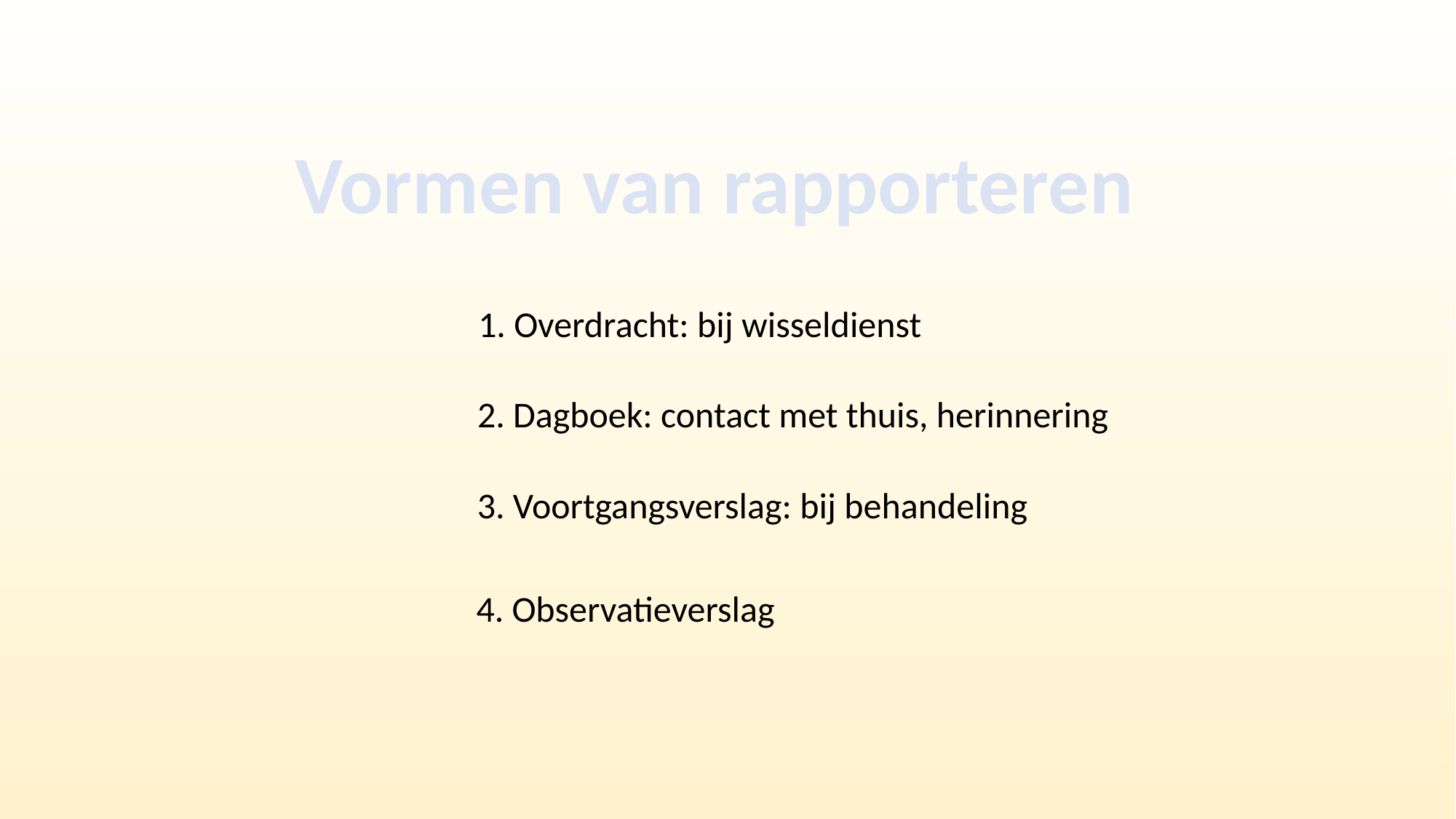

Vormen van rapporteren
1. Overdracht: bij wisseldienst
2. Dagboek: contact met thuis, herinnering
3. Voortgangsverslag: bij behandeling
4. Observatieverslag